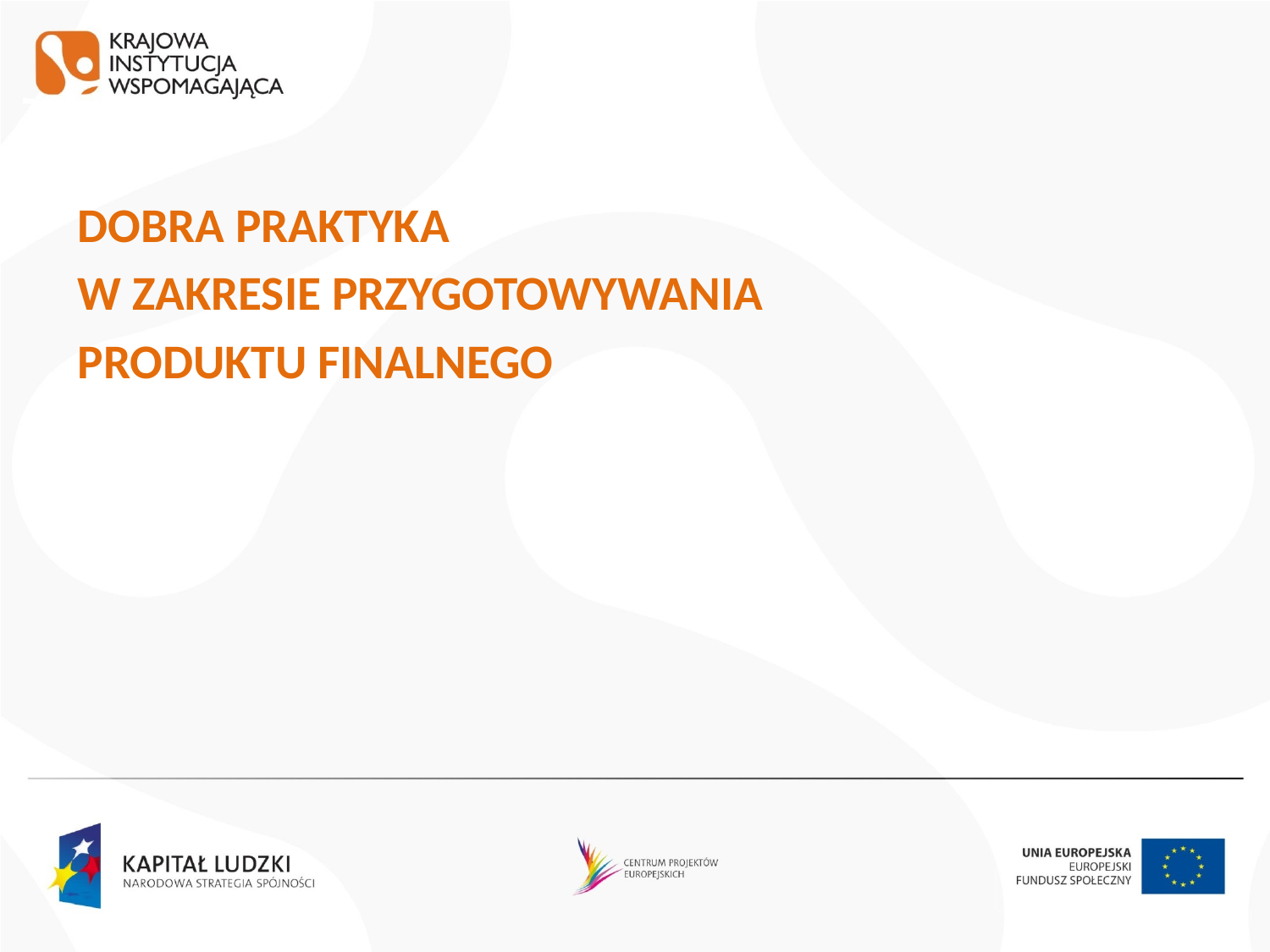

DOBRA PRAKTYKA
W ZAKRESIE PRZYGOTOWYWANIA
PRODUKTU FINALNEGO